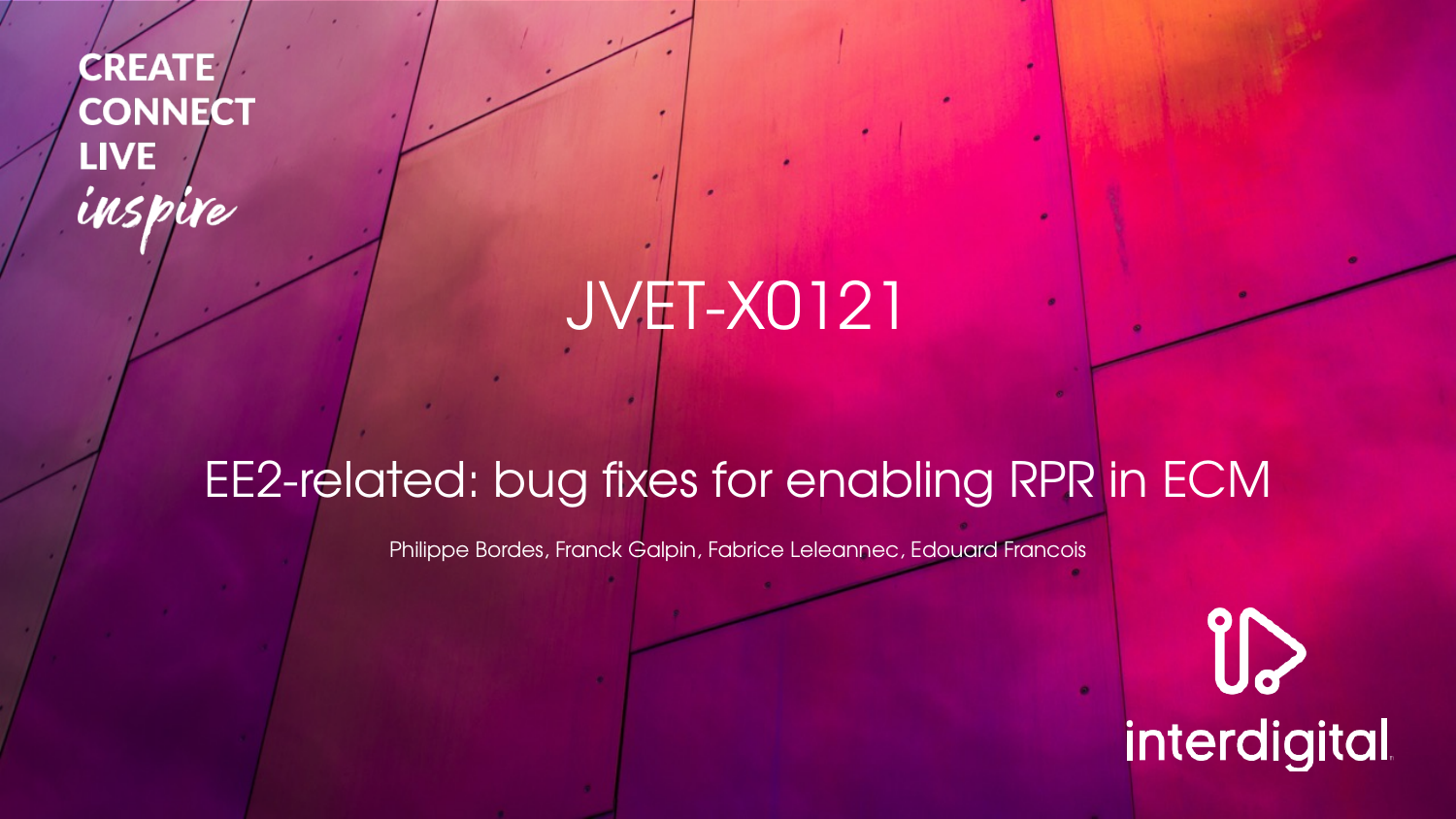

JVET-X0121

EE2-related: bug fixes for enabling RPR in ECM

Philippe Bordes, Franck Galpin, Fabrice Leleannec, Edouard Francois